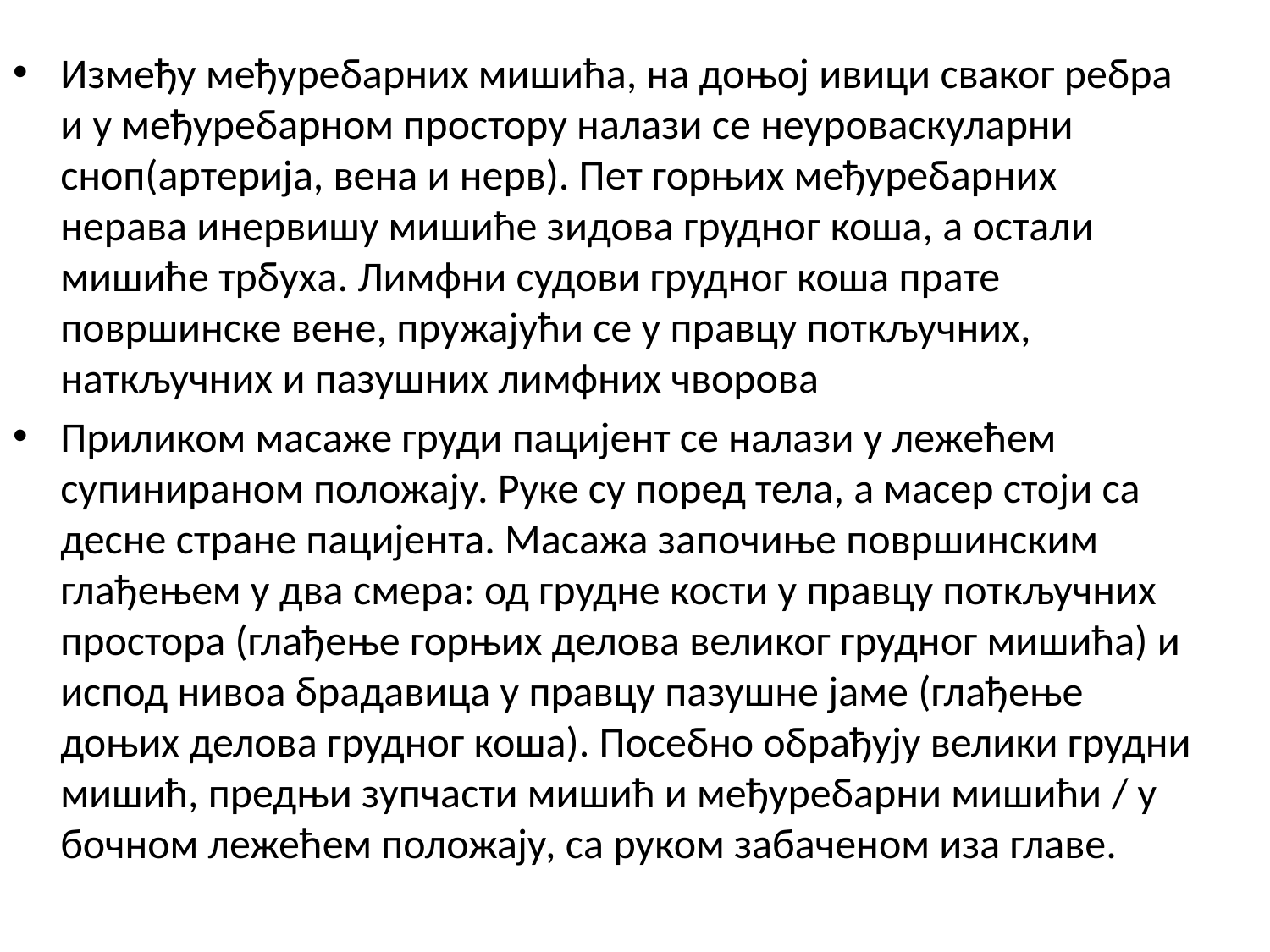

#
Између међуребарних мишића, на доњој ивици сваког ребра и у међуребарном простору налази се неуроваскуларни сноп(артерија, вена и нерв). Пет горњих међуребарних нерава инервишу мишиће зидова грудног коша, а остали мишиће трбуха. Лимфни судови грудног коша прате површинске вене, пружајући се у правцу поткључних, наткључних и пазушних лимфних чворова
Приликом масаже груди пацијент се налази у лежећем супинираном положају. Руке су поред тела, а масер стоји са десне стране пацијента. Масажа започиње површинским глађењем у два смера: од грудне кости у правцу поткључних простора (глађење горњих делова великог грудног мишића) и испод нивоа брадавица у правцу пазушне јаме (глађење доњих делова грудног коша). Посебно обрађују велики грудни мишић, предњи зупчасти мишић и међуребарни мишићи / у бочном лежећем положају, са руком забаченом иза главе.